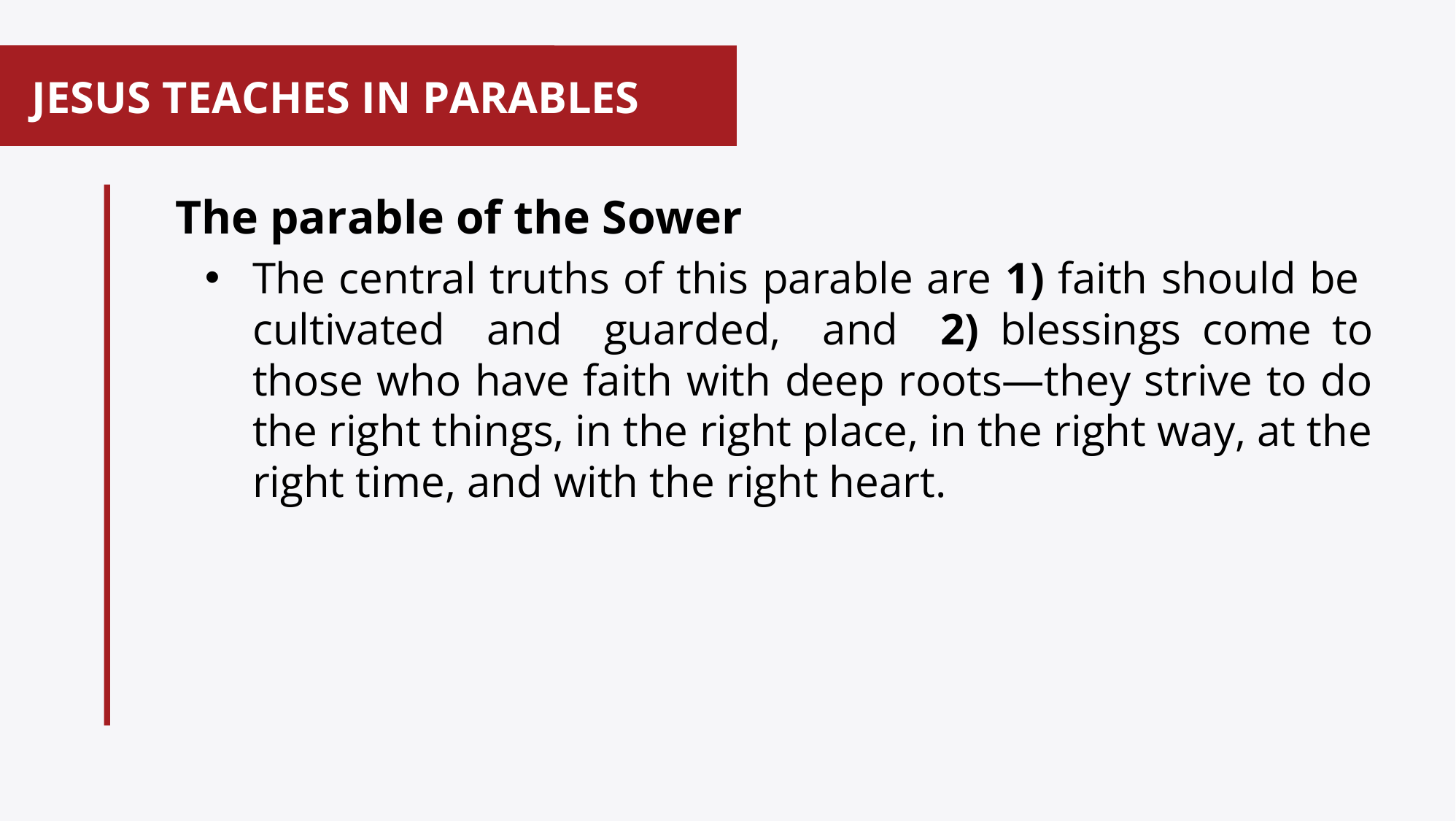

# JESUS TEACHES IN PARABLES
 The parable of the Sower
The central truths of this parable are 1) faith should be  cultivated  and  guarded,  and  2) blessings come to those who have faith with deep roots—they strive to do the right things, in the right place, in the right way, at the right time, and with the right heart.